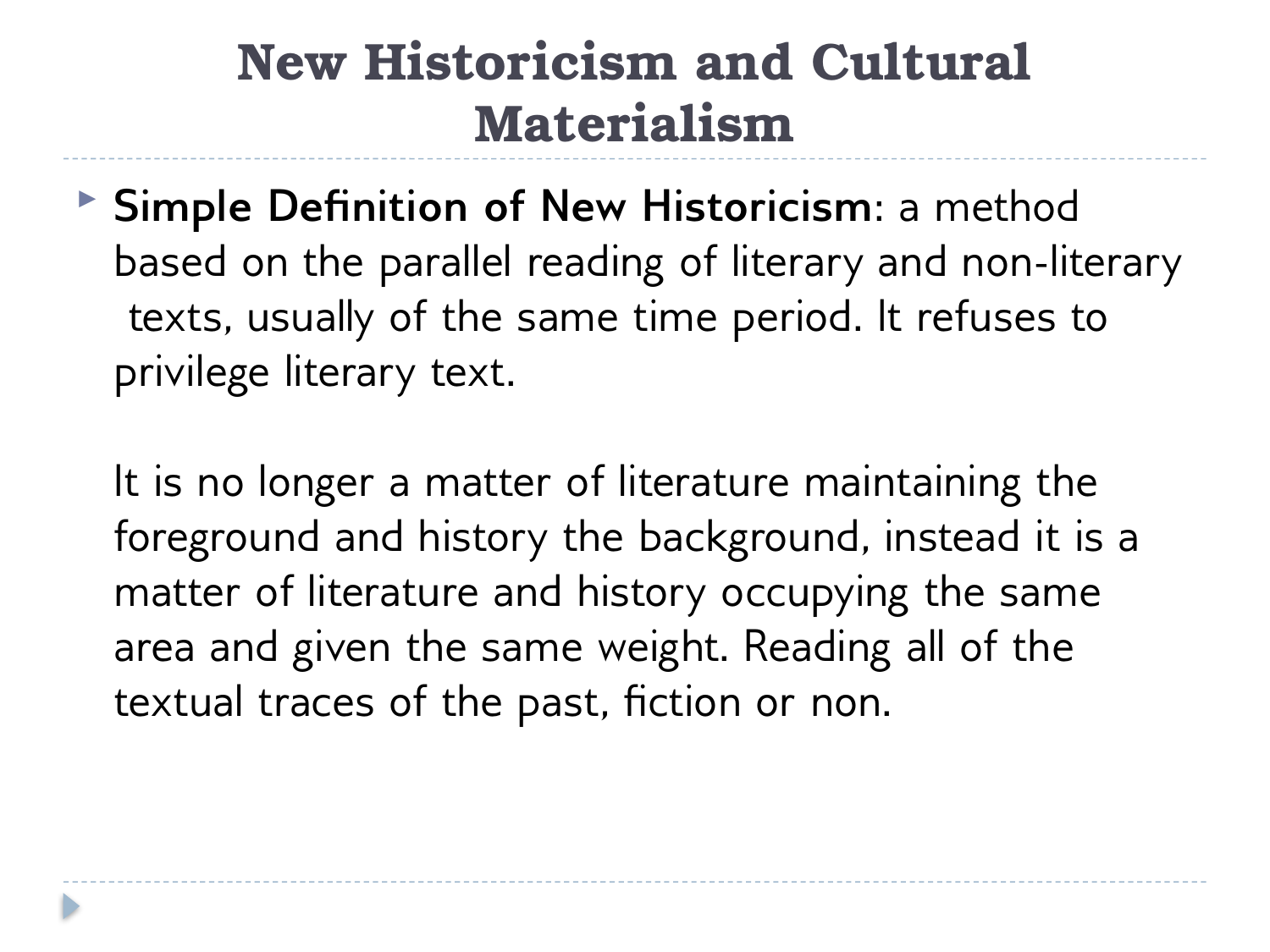

# New Historicism and Cultural Materialism
Simple Definition of New Historicism: a method based on the parallel reading of literary and non-literary  texts, usually of the same time period. It refuses to privilege literary text.
It is no longer a matter of literature maintaining the foreground and history the background, instead it is a matter of literature and history occupying the same area and given the same weight. Reading all of the textual traces of the past, fiction or non.